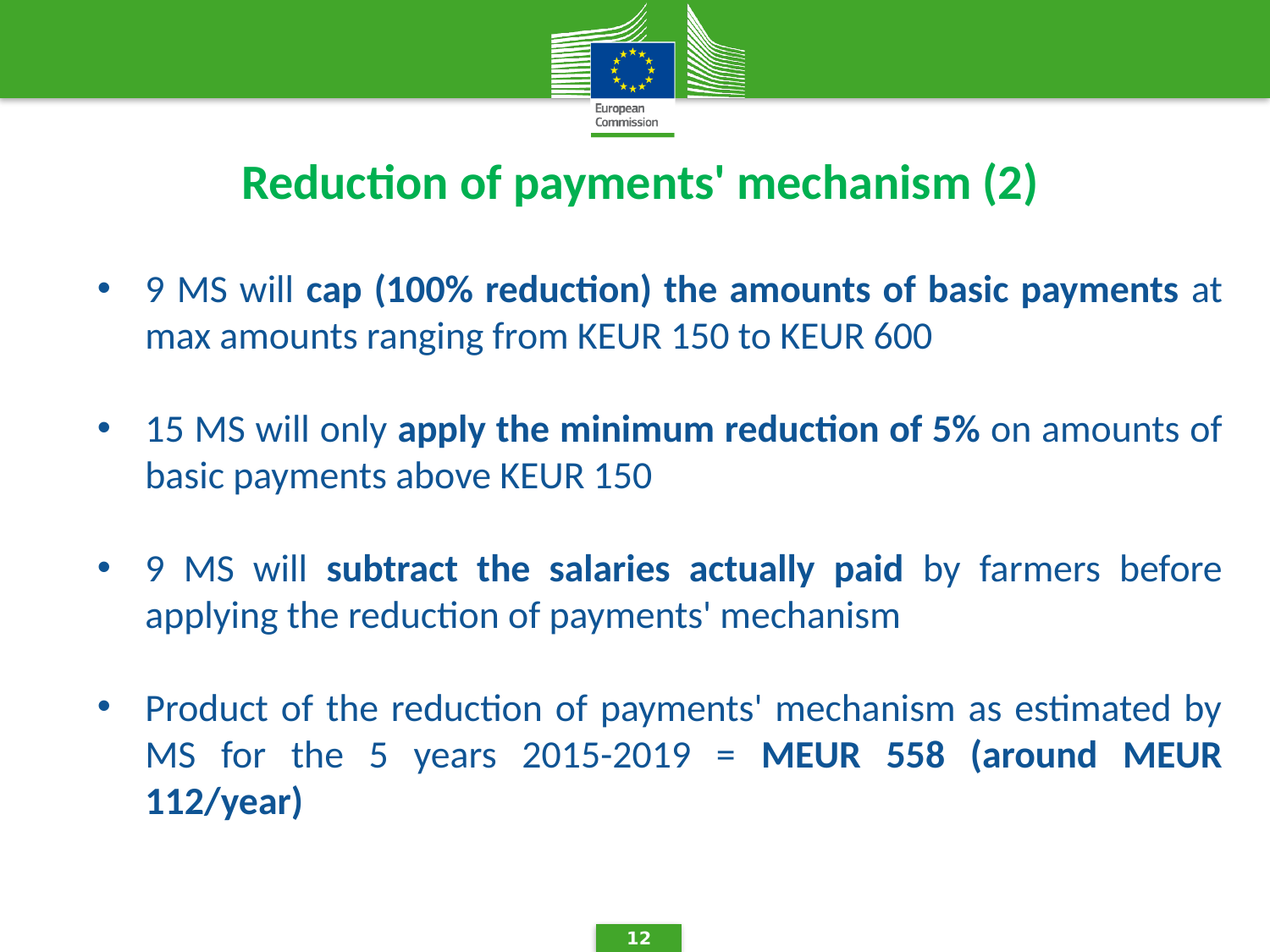

Reduction of payments' mechanism (2)

9 MS will cap (100% reduction) the amounts of basic payments at max amounts ranging from KEUR 150 to KEUR 600

15 MS will only apply the minimum reduction of 5% on amounts of basic payments above KEUR 150

9 MS will subtract the salaries actually paid by farmers before applying the reduction of payments' mechanism

Product of the reduction of payments' mechanism as estimated by MS for the 5 years 2015-2019 = MEUR 558 (around MEUR 112/year)

12